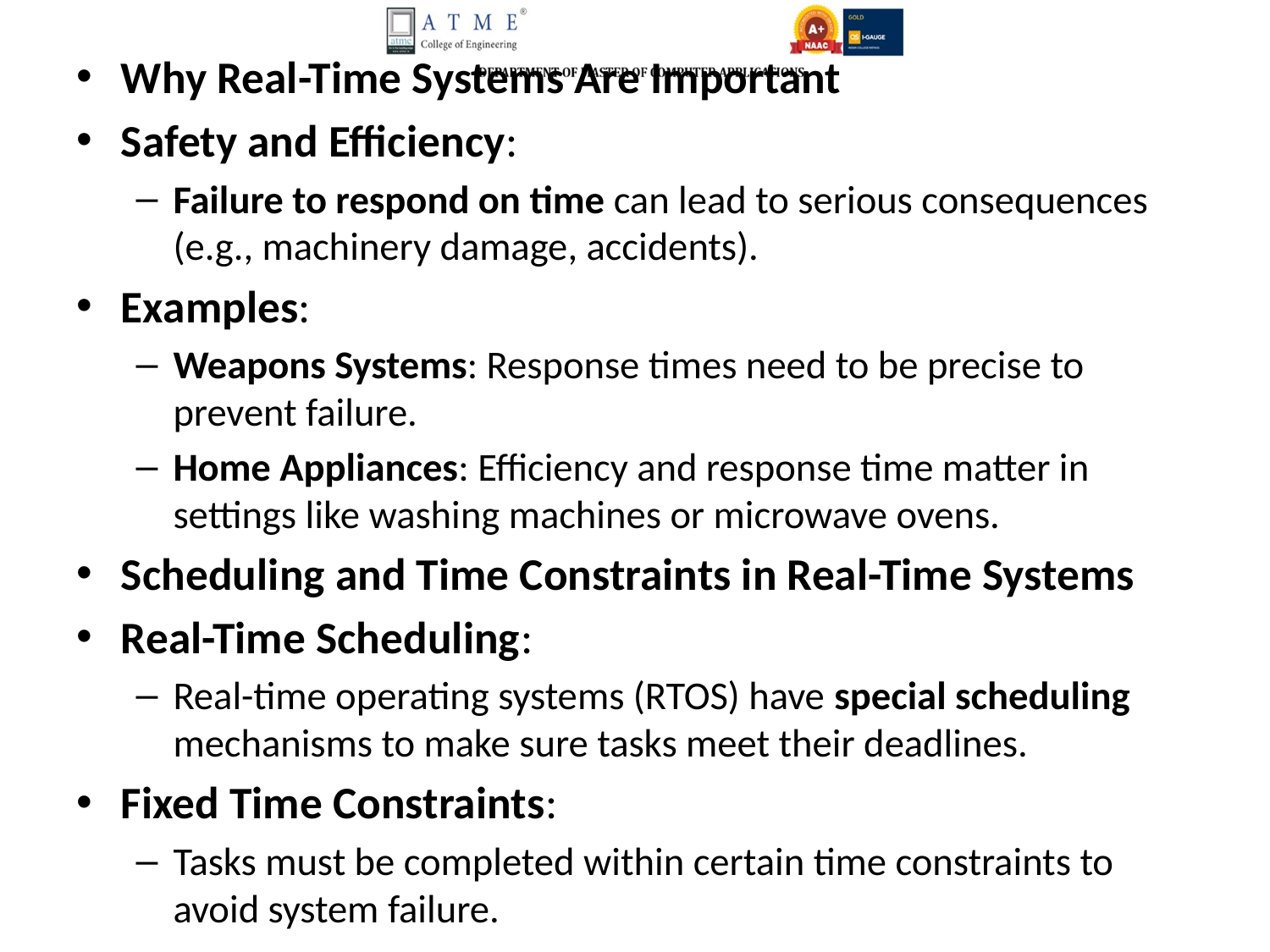

Why Real-Time Systems Are Important
Safety and Efficiency:
Failure to respond on time can lead to serious consequences (e.g., machinery damage, accidents).
Examples:
Weapons Systems: Response times need to be precise to prevent failure.
Home Appliances: Efficiency and response time matter in settings like washing machines or microwave ovens.
Scheduling and Time Constraints in Real-Time Systems
Real-Time Scheduling:
Real-time operating systems (RTOS) have special scheduling mechanisms to make sure tasks meet their deadlines.
Fixed Time Constraints:
Tasks must be completed within certain time constraints to avoid system failure.